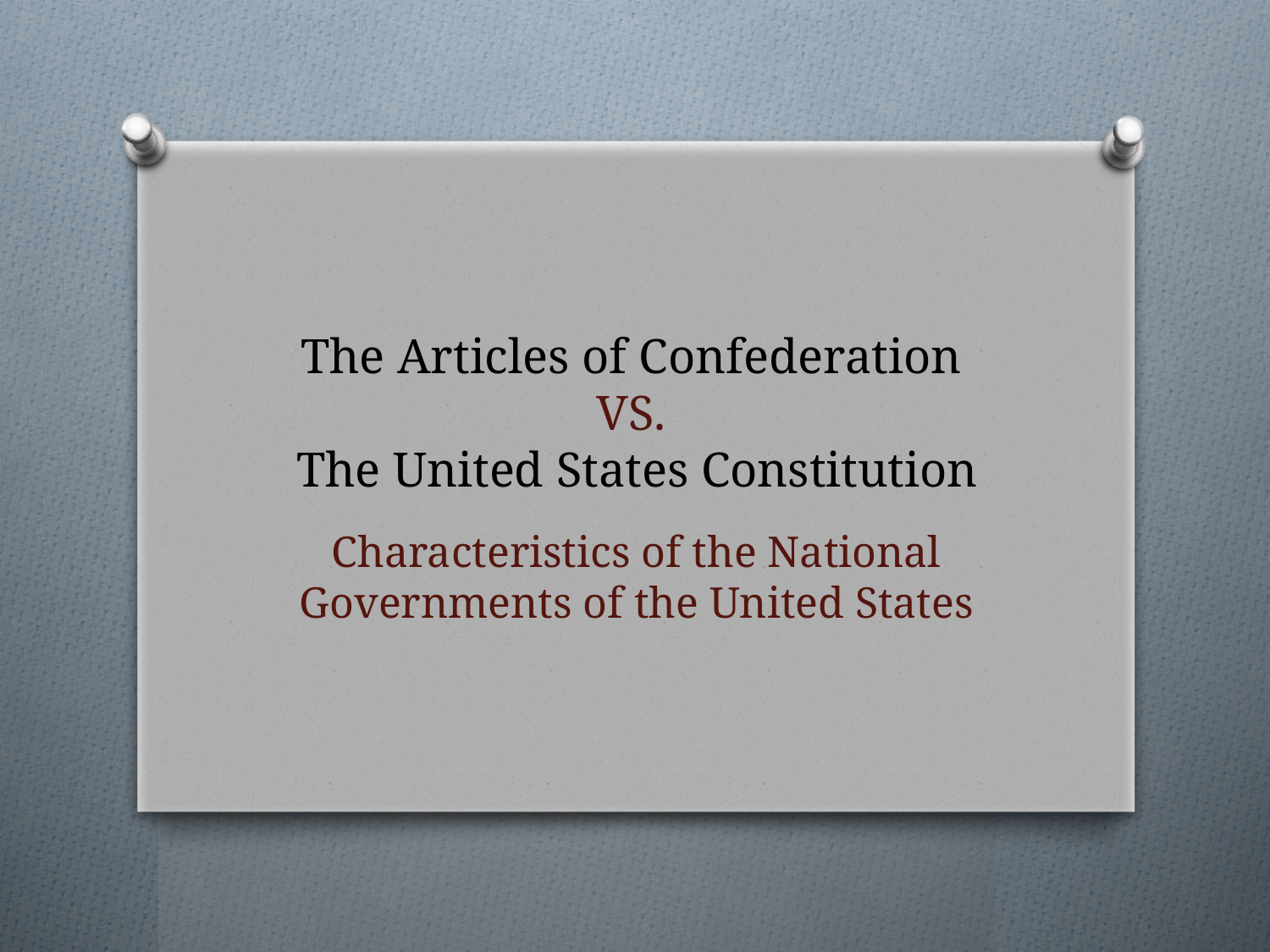

# The Articles of Confederation VS. The United States Constitution
Characteristics of the National Governments of the United States